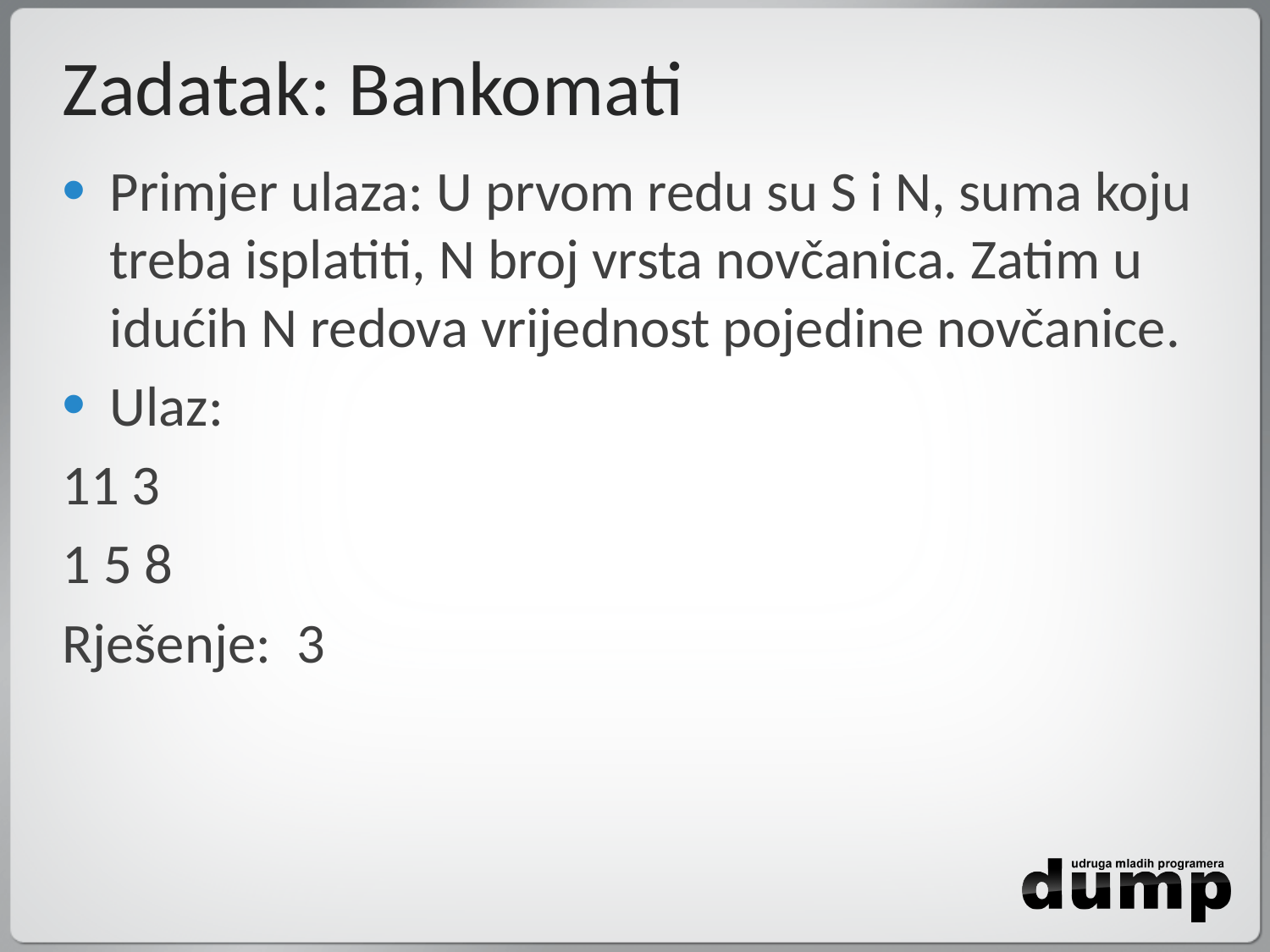

# Zadatak: Bankomati
Primjer ulaza: U prvom redu su S i N, suma koju treba isplatiti, N broj vrsta novčanica. Zatim u idućih N redova vrijednost pojedine novčanice.
Ulaz:
11 3
1 5 8
Rješenje:  3